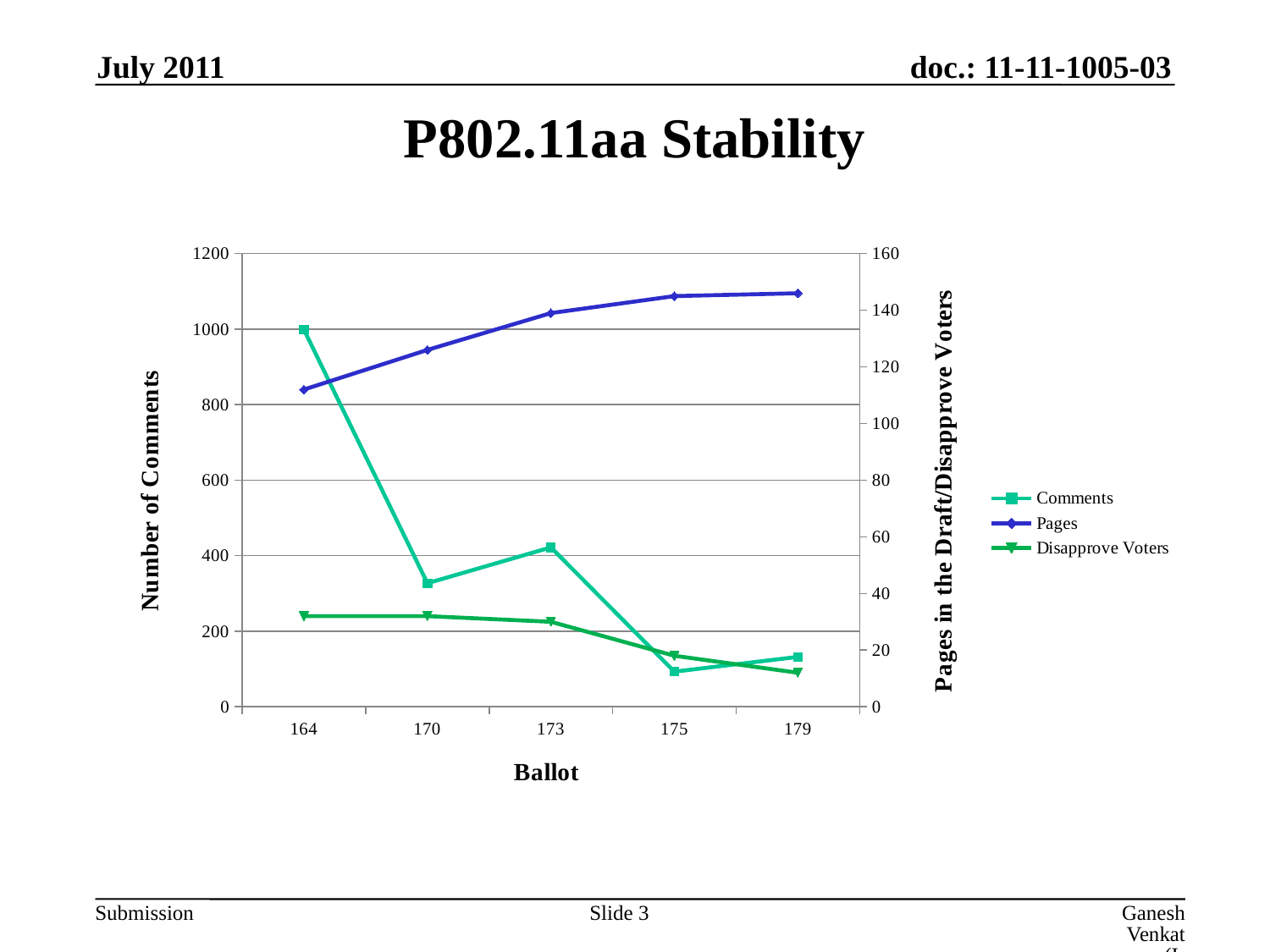

July 2011
P802.11aa Stability

### Chart

| Category |  |  |  |
|---|---|---|---|
| 164 | 999.0 | 112.0 | 32.0 |
| 170 | 327.0 | 126.0 | 32.0 |
| 173 | 422.0 | 139.0 | 30.0 |
| 175 | 93.0 | 145.0 | 18.0 |
| 179 | 132.0 | 146.0 | 12.0 |
Ganesh Venkatesan (Intel), et al
Slide 3